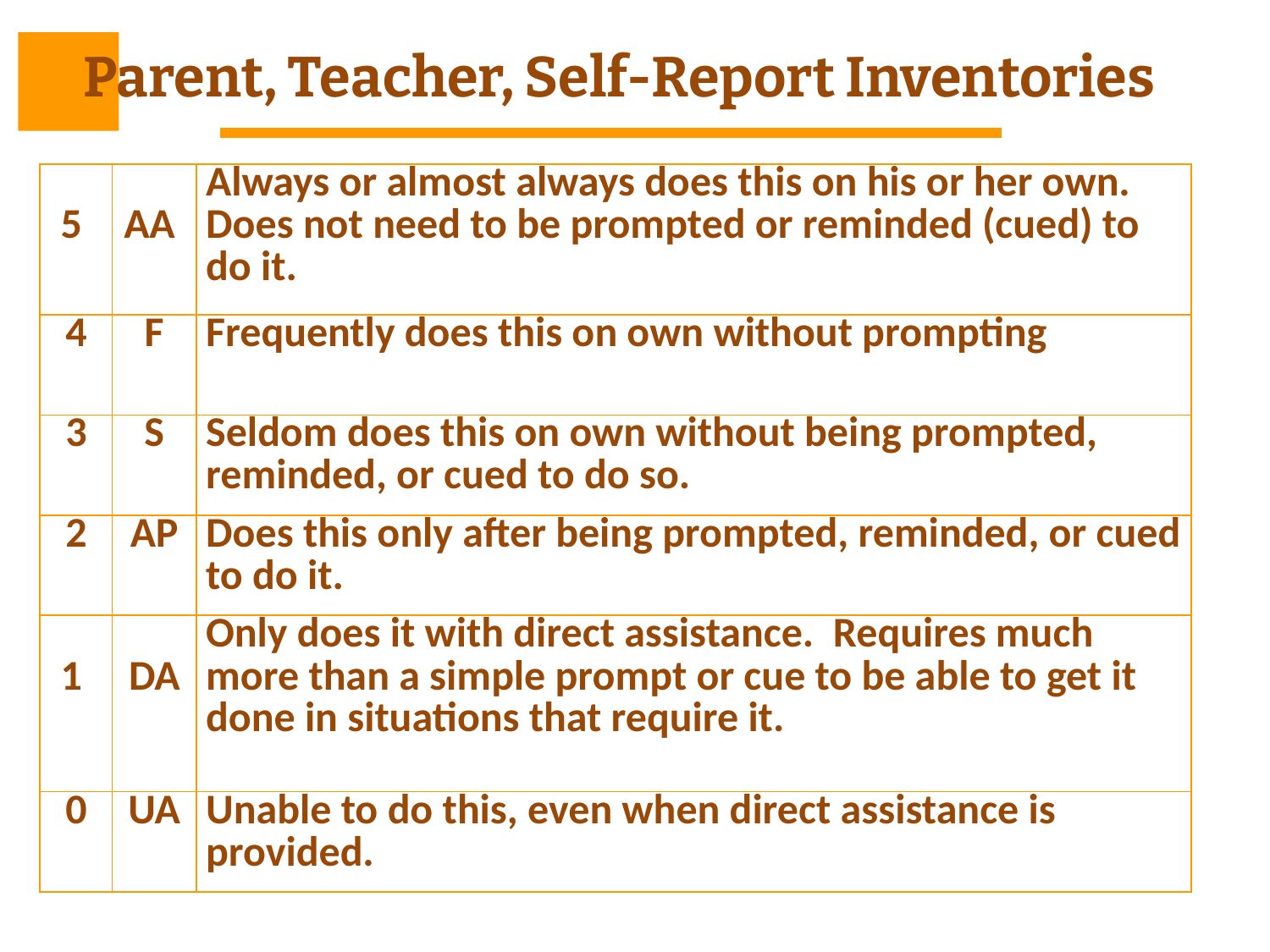

# Parent, Teacher, Self-Report Inventories

| 5 | AA | Always or almost always does this on his or her own. Does not need to be prompted or reminded (cued) to do it. |
| --- | --- | --- |
| 4 | F | Frequently does this on own without prompting |
| 3 | S | Seldom does this on own without being prompted, reminded, or cued to do so. |
| 2 | AP | Does this only after being prompted, reminded, or cued to do it. |
| 1 | DA | Only does it with direct assistance. Requires much more than a simple prompt or cue to be able to get it done in situations that require it. |
| 0 | UA | Unable to do this, even when direct assistance is provided. |